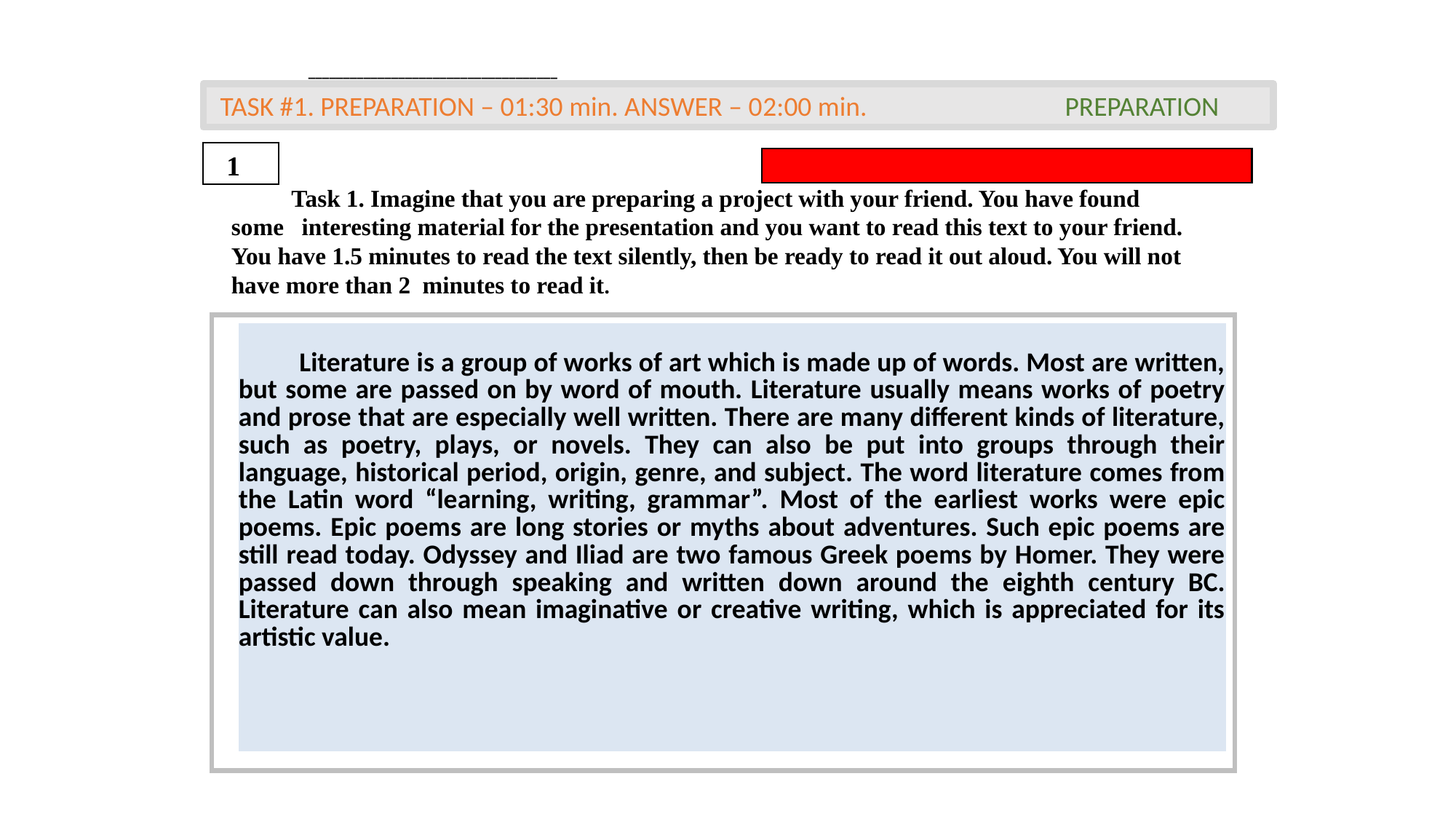

.
____________________________________
 TASK #1. PREPARATION – 01:30 min. ANSWER – 02:00 min.                                PREPARATION
1

          Task 1. Imagine that you are preparing a project with your friend. You have found some   interesting material for the presentation and you want to read this text to your friend. You have 1.5 minutes to read the text silently, then be ready to read it out aloud. You will not have more than 2  minutes to read it.

| Literature is a group of works of art which is made up of words. Most are written, but some are passed on by word of mouth. Literature usually means works of poetry and prose that are especially well written. There are many different kinds of literature, such as poetry, plays, or novels. They can also be put into groups through their language, historical period, origin, genre, and subject. The word literature comes from the Latin word “learning, writing, grammar”. Most of the earliest works were epic poems. Epic poems are long stories or myths about adventures. Such epic poems are still read today. Odyssey and Iliad are two famous Greek poems by Homer. They were passed down through speaking and written down around the eighth century BC. Literature can also mean imaginative or creative writing, which is appreciated for its artistic value. |
| --- |